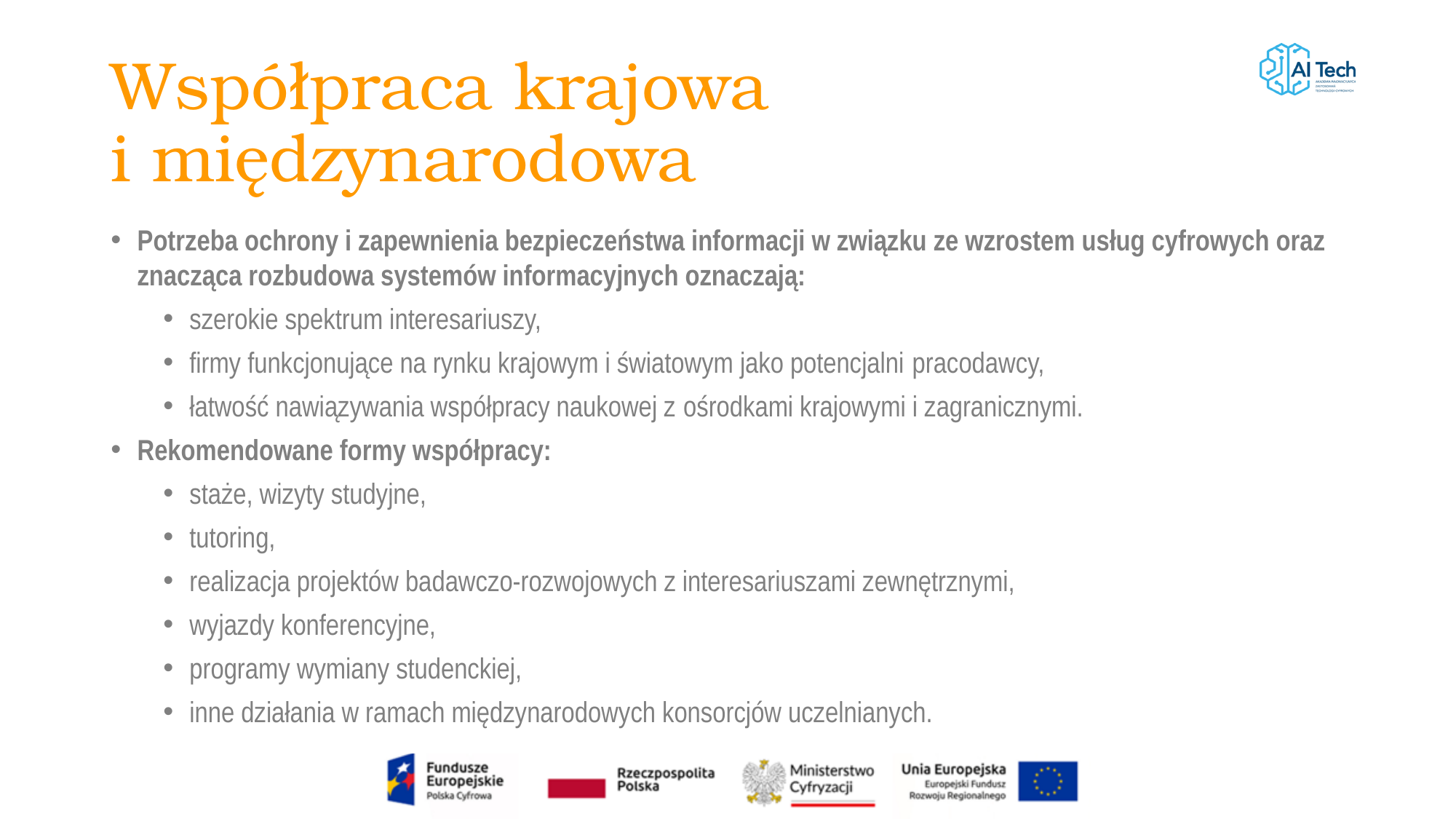

# Współpraca krajowa i międzynarodowa
Potrzeba ochrony i zapewnienia bezpieczeństwa informacji w związku ze wzrostem usług cyfrowych oraz znacząca rozbudowa systemów informacyjnych oznaczają:
szerokie spektrum interesariuszy,
firmy funkcjonujące na rynku krajowym i światowym jako potencjalni pracodawcy,
łatwość nawiązywania współpracy naukowej z ośrodkami krajowymi i zagranicznymi.
Rekomendowane formy współpracy:
staże, wizyty studyjne,
tutoring,
realizacja projektów badawczo-rozwojowych z interesariuszami zewnętrznymi,
wyjazdy konferencyjne,
programy wymiany studenckiej,
inne działania w ramach międzynarodowych konsorcjów uczelnianych.